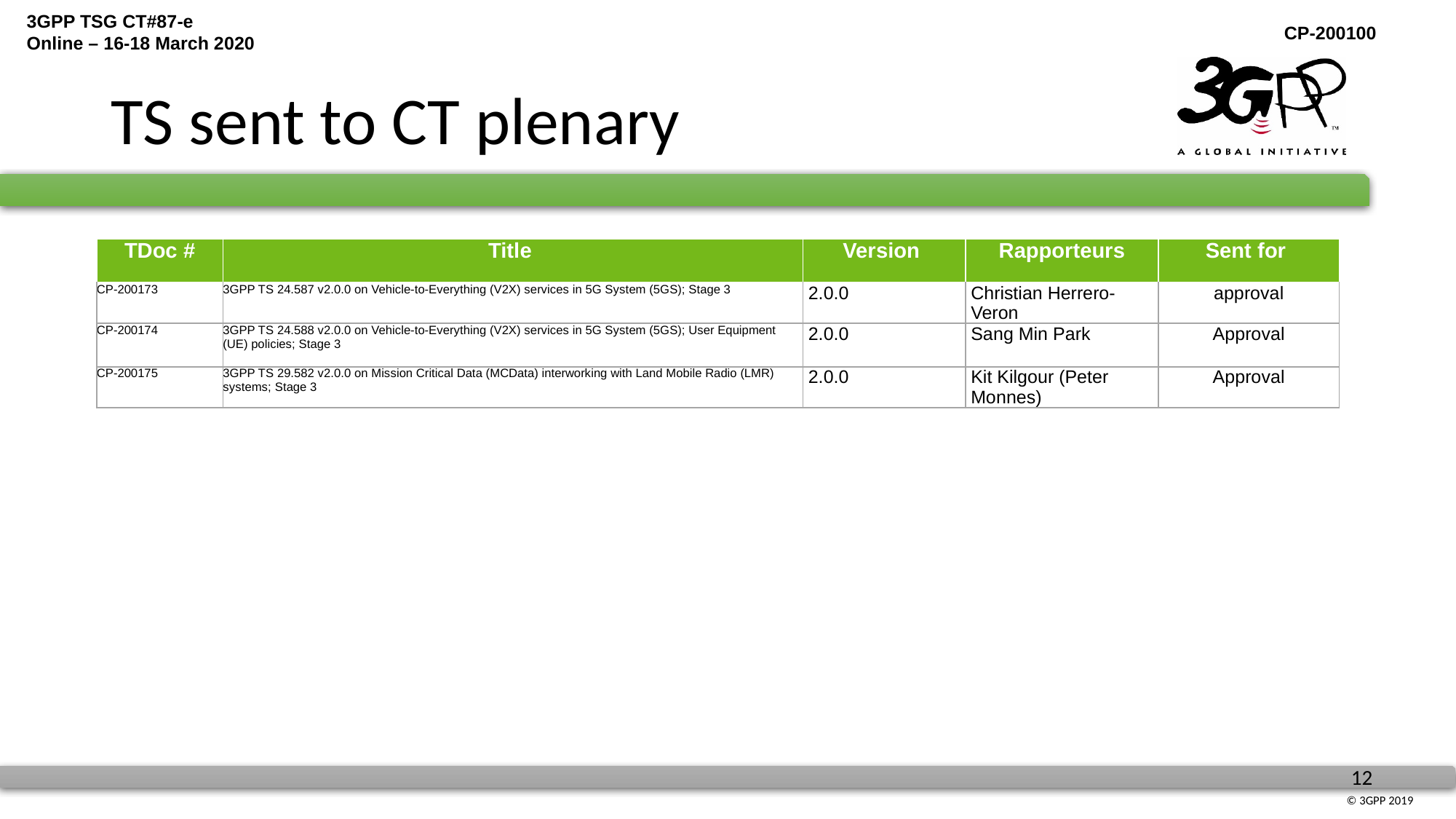

# TS sent to CT plenary
| TDoc # | Title | Version | Rapporteurs | Sent for |
| --- | --- | --- | --- | --- |
| CP-200173 | 3GPP TS 24.587 v2.0.0 on Vehicle-to-Everything (V2X) services in 5G System (5GS); Stage 3 | 2.0.0 | Christian Herrero-Veron | approval |
| CP-200174 | 3GPP TS 24.588 v2.0.0 on Vehicle-to-Everything (V2X) services in 5G System (5GS); User Equipment (UE) policies; Stage 3 | 2.0.0 | Sang Min Park | Approval |
| CP-200175 | 3GPP TS 29.582 v2.0.0 on Mission Critical Data (MCData) interworking with Land Mobile Radio (LMR) systems; Stage 3 | 2.0.0 | Kit Kilgour (Peter Monnes) | Approval |